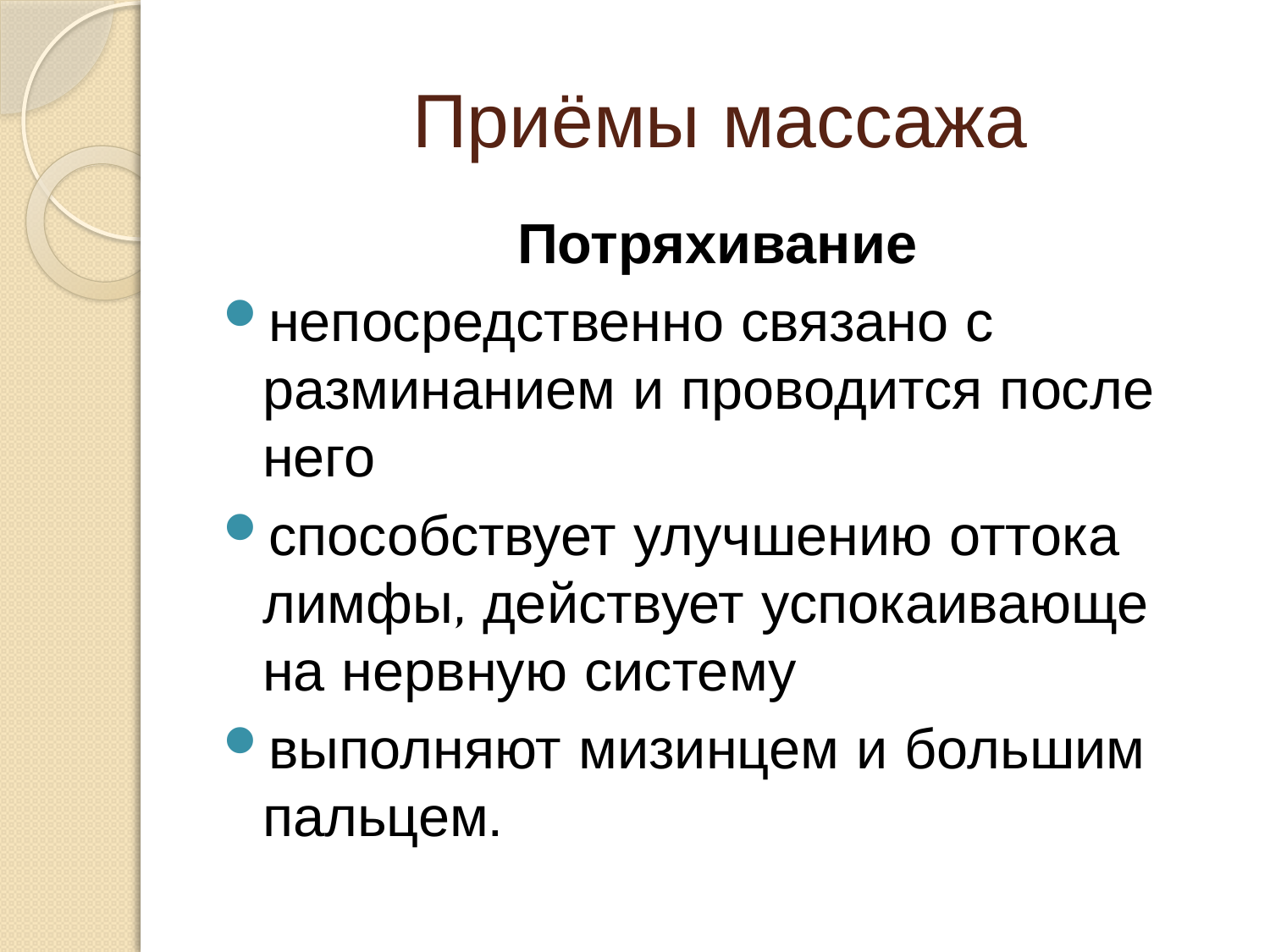

# Приёмы массажа
Потряхивание
непосредственно связано с разминанием и проводится после него
способствует улучшению оттока лимфы, действует успокаивающе на нервную систему
выполняют мизинцем и большим пальцем.